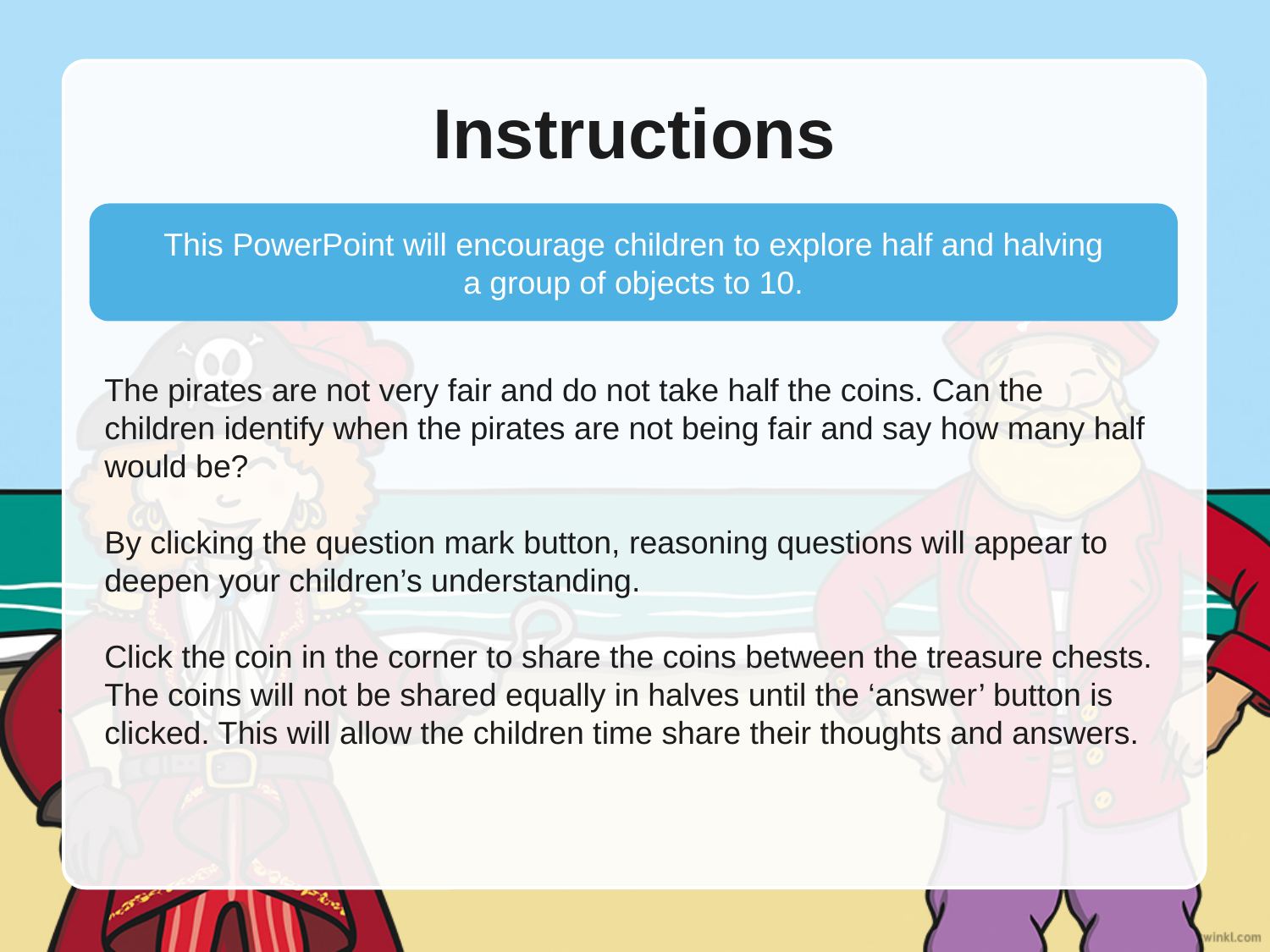

# Instructions
This PowerPoint will encourage children to explore half and halving
a group of objects to 10.
The pirates are not very fair and do not take half the coins. Can the children identify when the pirates are not being fair and say how many half would be?

By clicking the question mark button, reasoning questions will appear to deepen your children’s understanding.

Click the coin in the corner to share the coins between the treasure chests. The coins will not be shared equally in halves until the ‘answer’ button is clicked. This will allow the children time share their thoughts and answers.